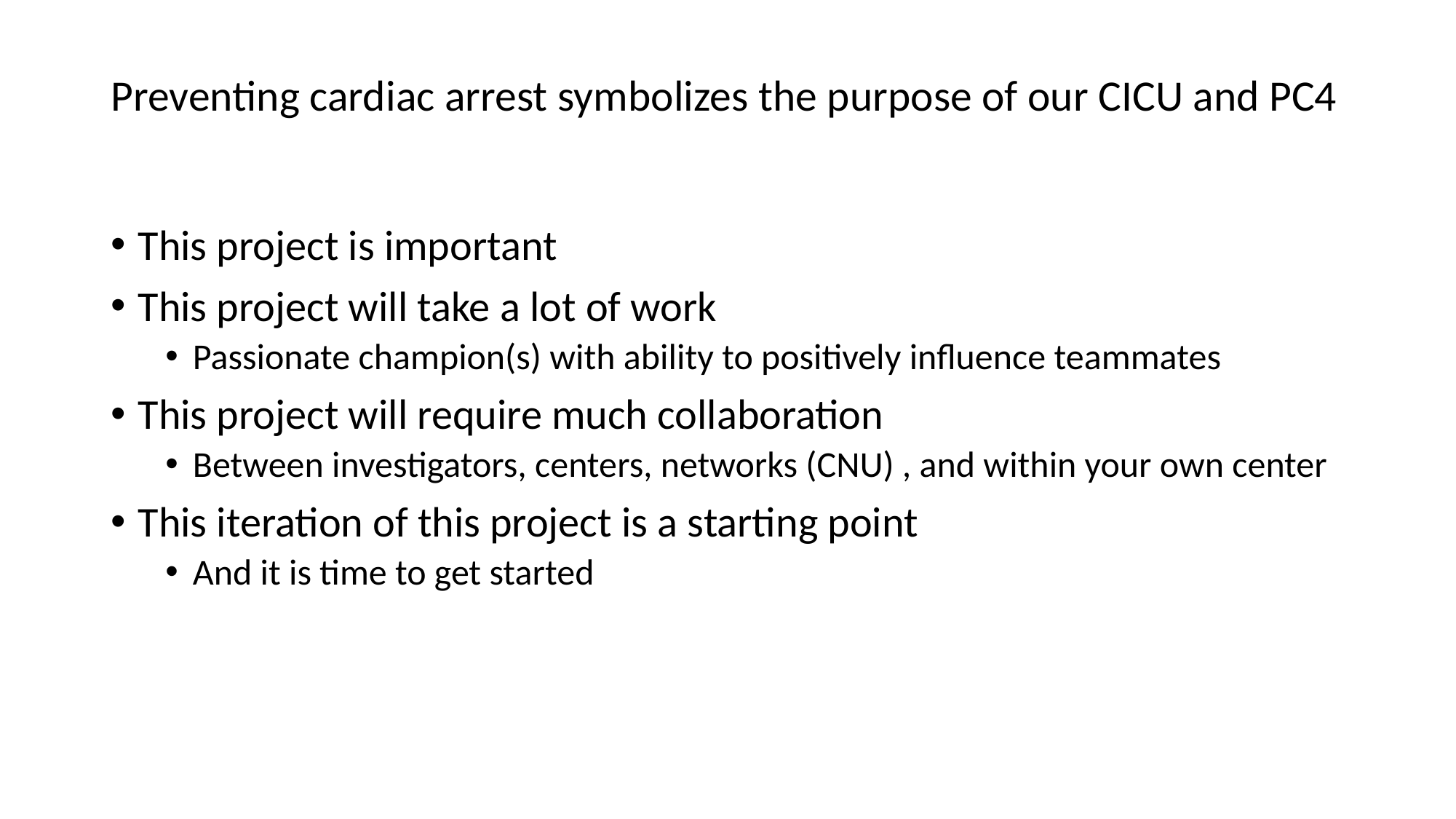

# Preventing cardiac arrest symbolizes the purpose of our CICU and PC4
This project is important
This project will take a lot of work
Passionate champion(s) with ability to positively influence teammates
This project will require much collaboration
Between investigators, centers, networks (CNU) , and within your own center
This iteration of this project is a starting point
And it is time to get started